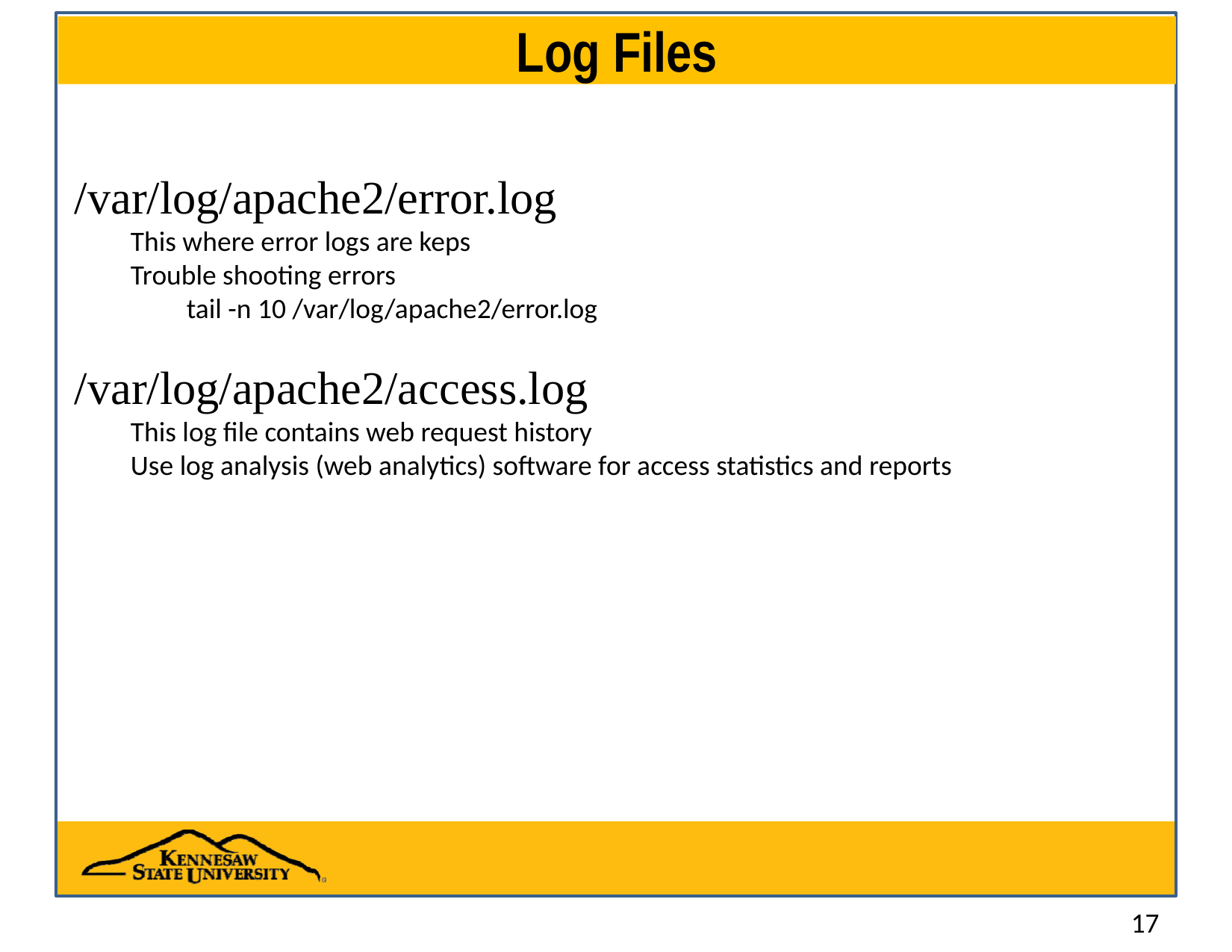

# Log Files
/var/log/apache2/error.log
This where error logs are keps
Trouble shooting errors
tail -n 10 /var/log/apache2/error.log

/var/log/apache2/access.log
This log file contains web request history
Use log analysis (web analytics) software for access statistics and reports